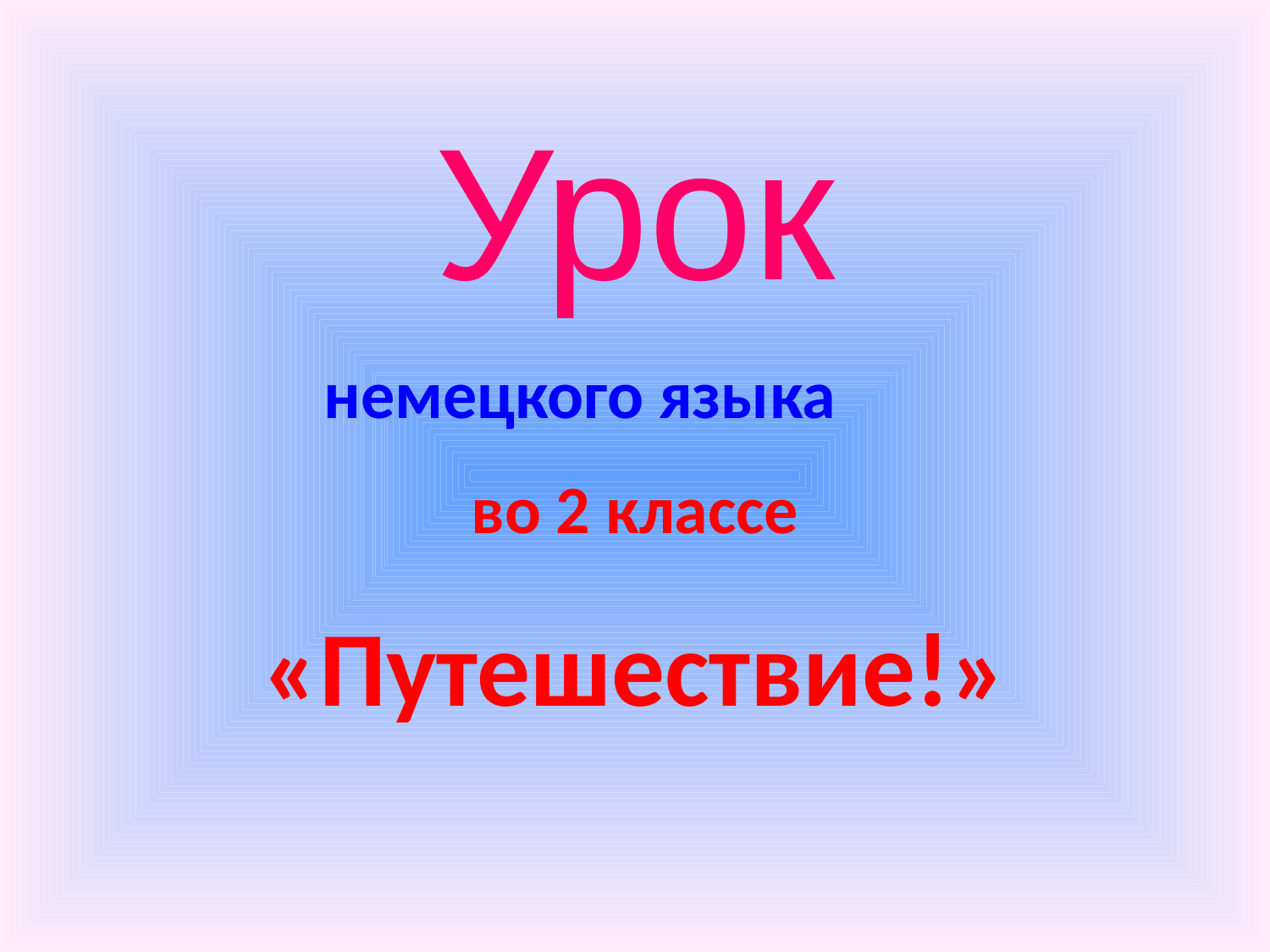

Урок
немецкого языка
во 2 классе
«Путешествие!»